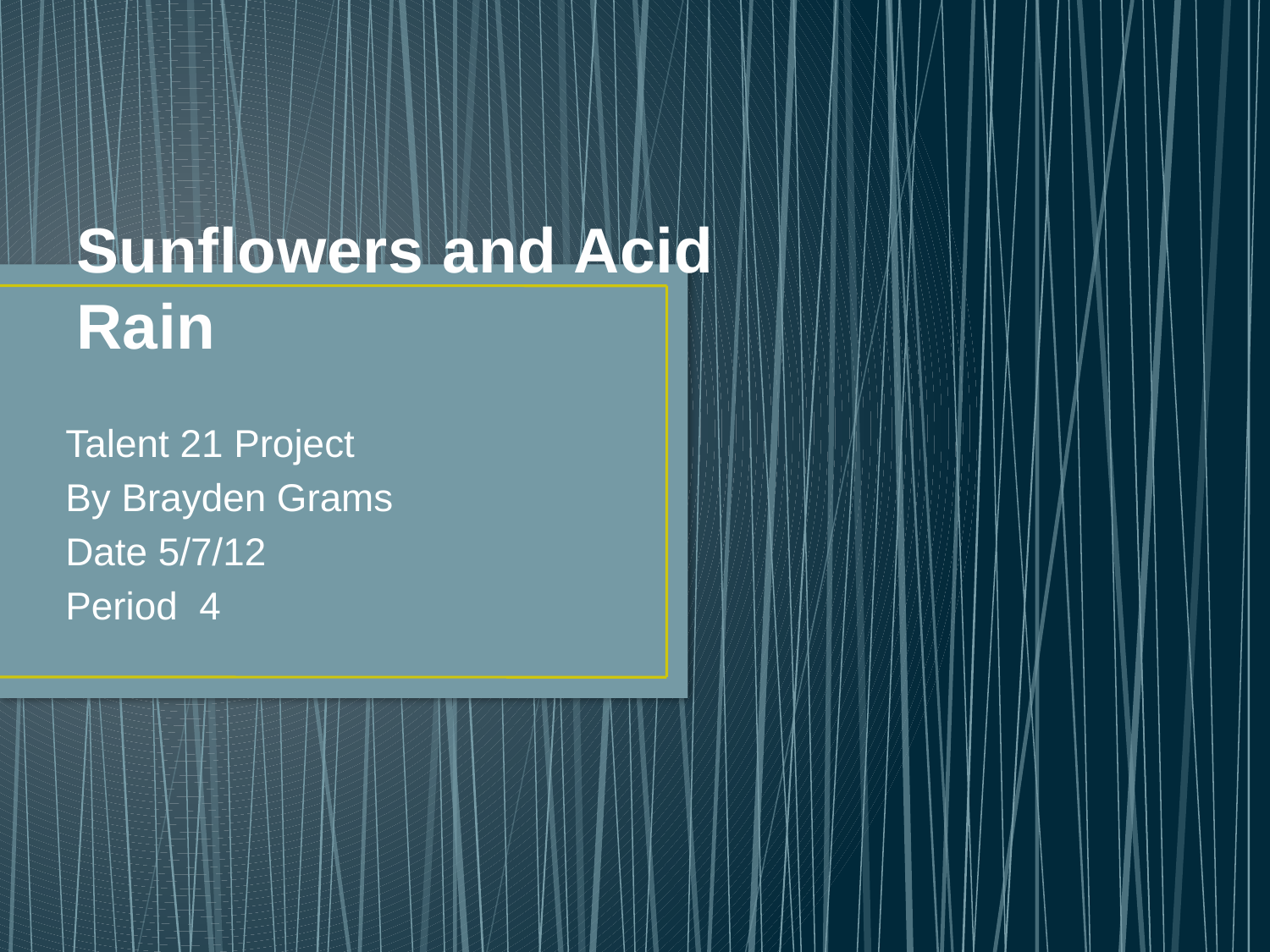

# Sunflowers and Acid Rain
Talent 21 Project
By Brayden Grams
Date 5/7/12
Period  4